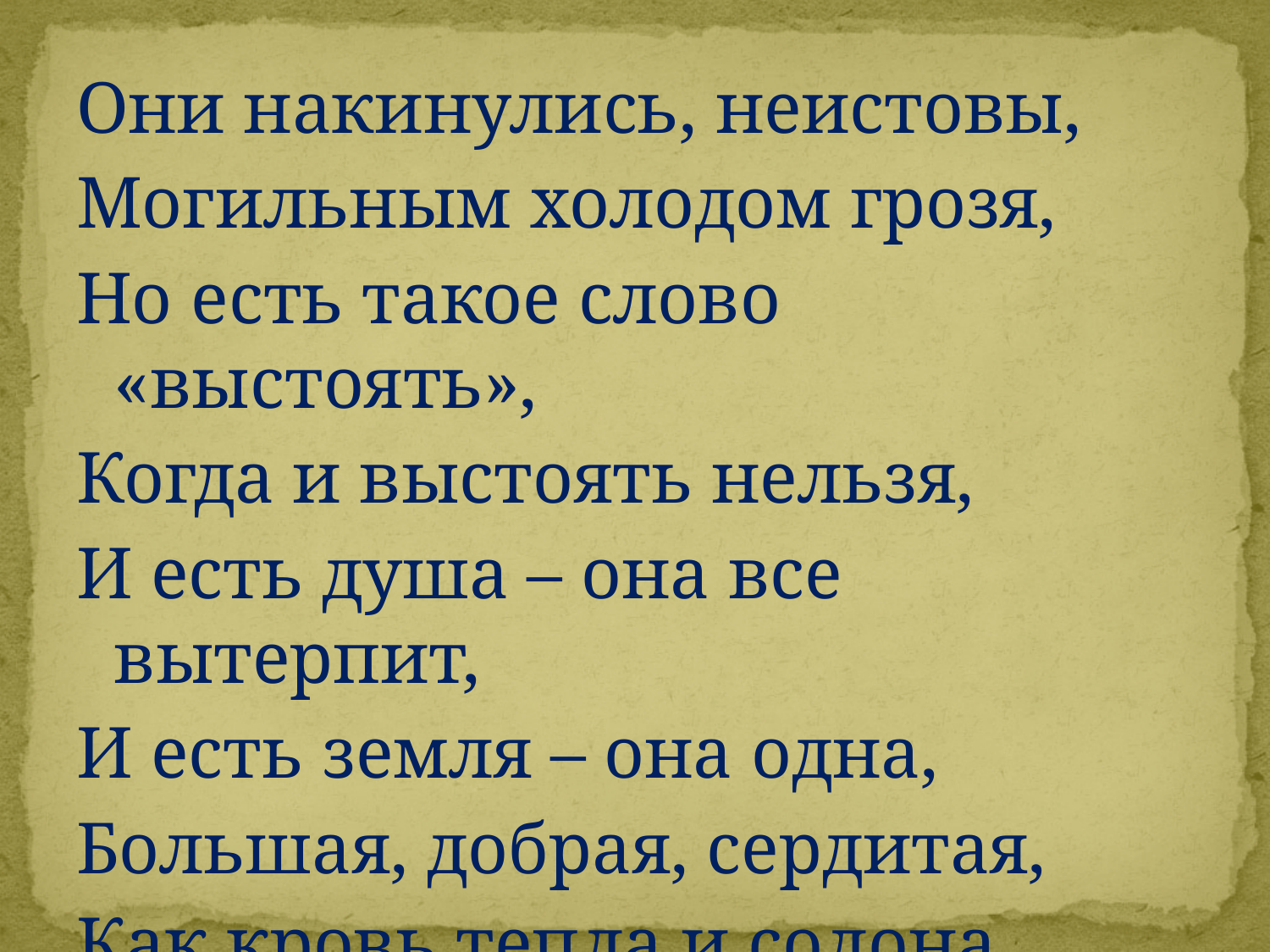

Они накинулись, неистовы,
Могильным холодом грозя,
Но есть такое слово «выстоять»,
Когда и выстоять нельзя,
И есть душа – она все вытерпит,
И есть земля – она одна,
Большая, добрая, сердитая,
Как кровь тепла и солона.
И. Эренбург